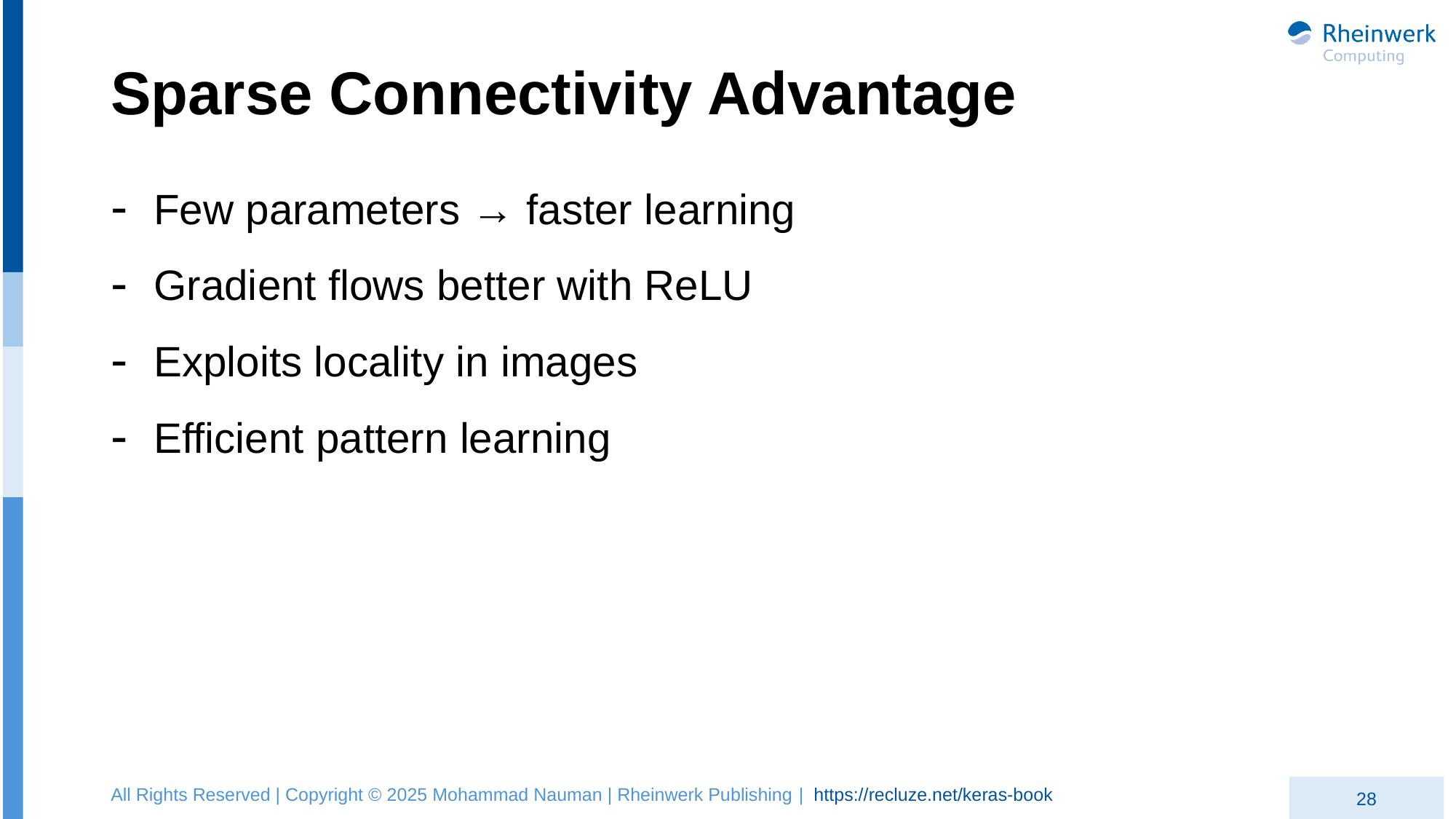

# Sparse Connectivity Advantage
Few parameters → faster learning
Gradient flows better with ReLU
Exploits locality in images
Efficient pattern learning